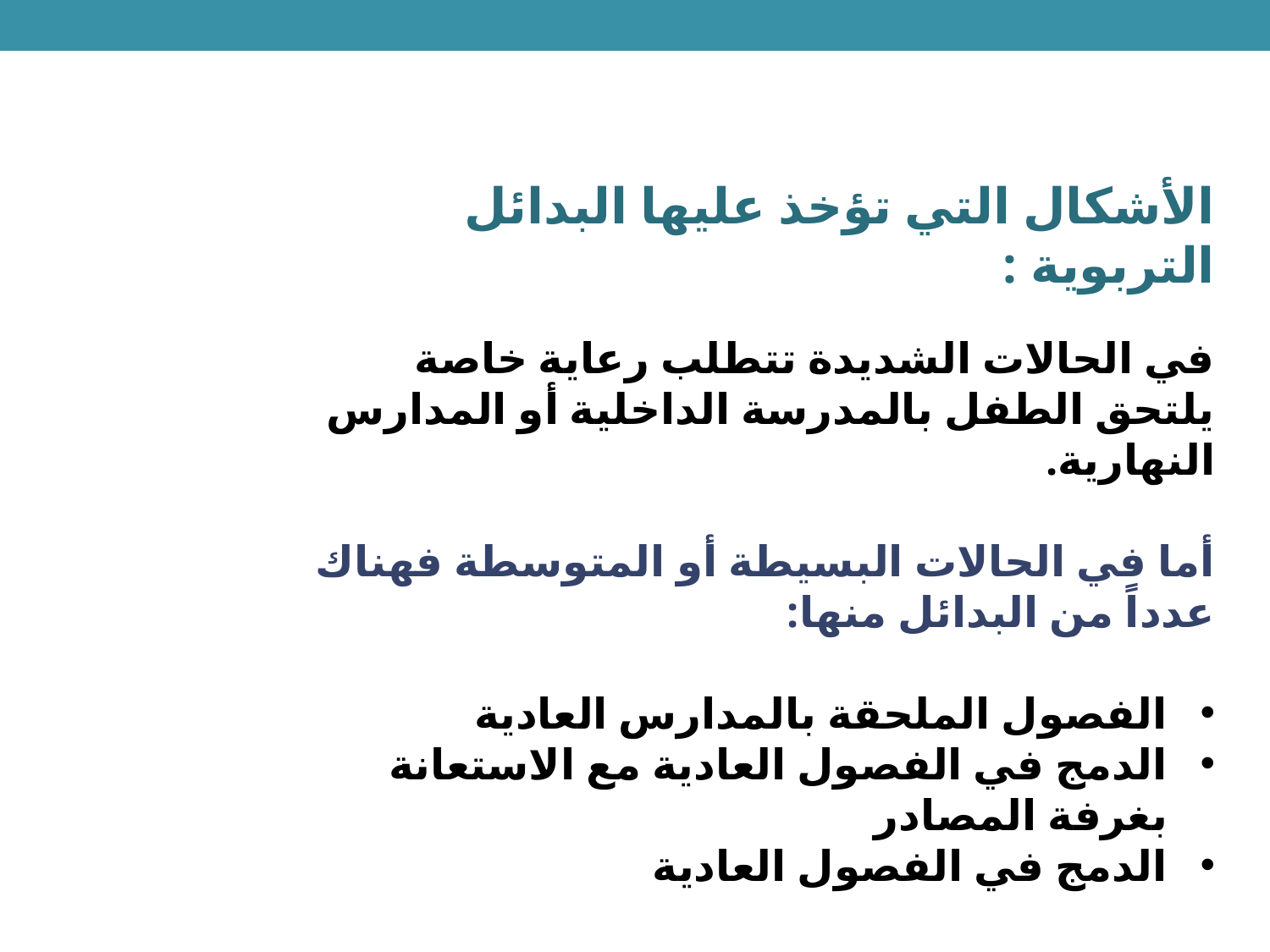

الأشكال التي تؤخذ عليها البدائل التربوية :

في الحالات الشديدة تتطلب رعاية خاصة يلتحق الطفل بالمدرسة الداخلية أو المدارس النهارية.

أما في الحالات البسيطة أو المتوسطة فهناك عدداً من البدائل منها:

الفصول الملحقة بالمدارس العادية
الدمج في الفصول العادية مع الاستعانة بغرفة المصادر
الدمج في الفصول العادية